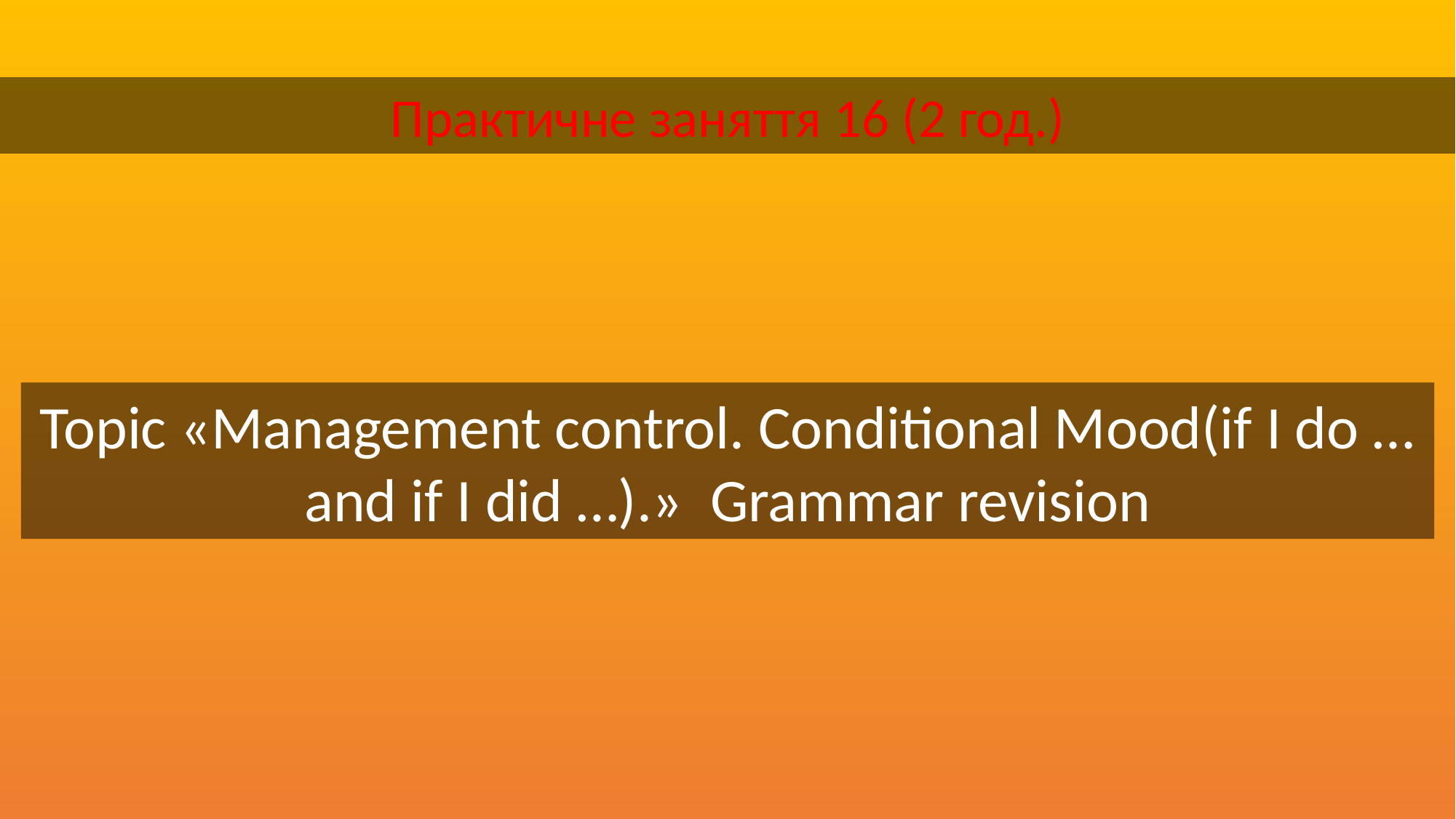

Практичне заняття 16 (2 год.)
Topic «Management control. Conditional Mood(if I do … and if I did …).»  Grammar revision